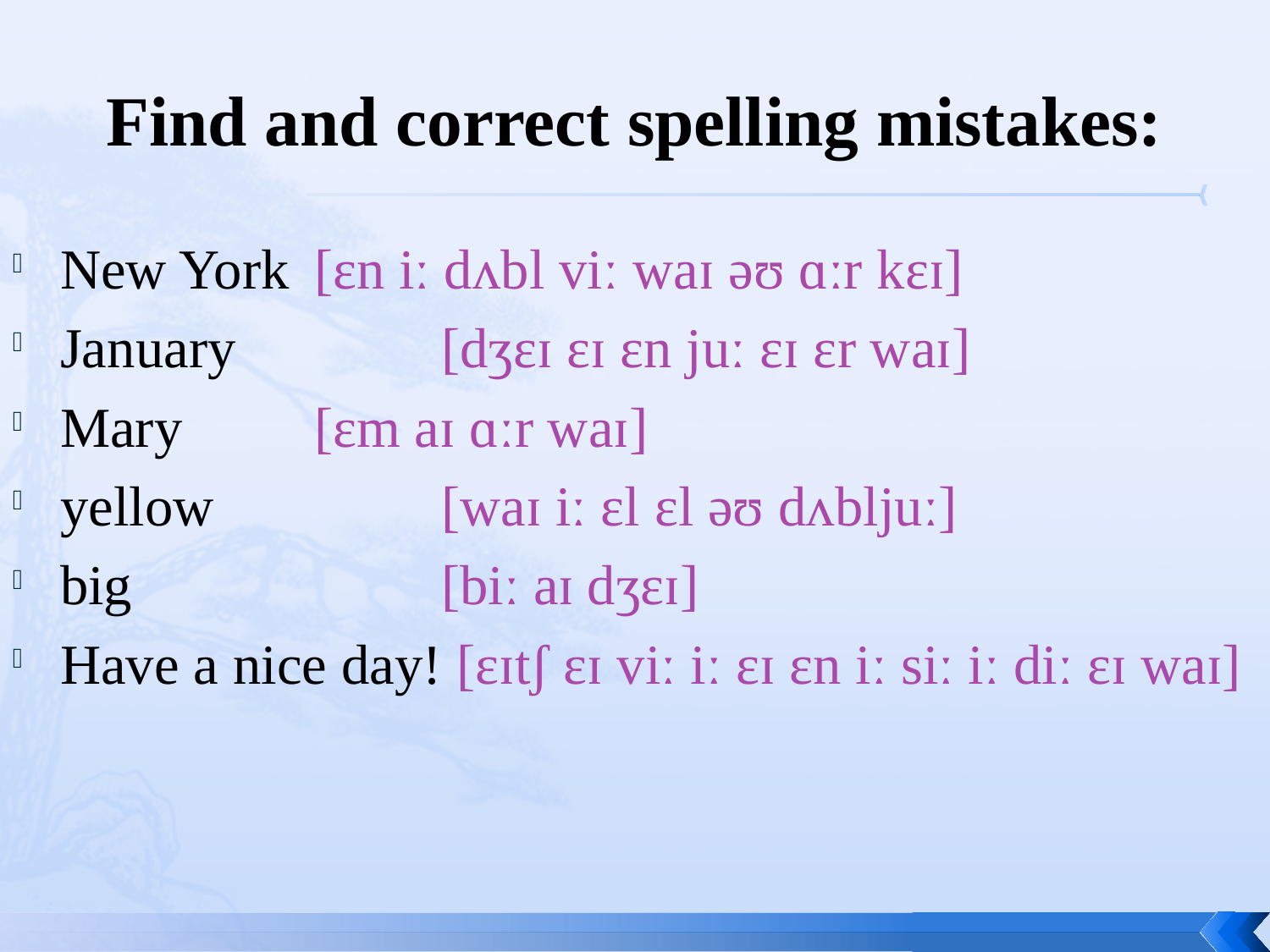

# Find and correct spelling mistakes:
New York	[ɛn iː dʌbl viː waɪ əʊ ɑːr kɛɪ]
January		[dʒɛɪ ɛɪ ɛn juː ɛɪ ɛr waɪ]
Mary		[ɛm aɪ ɑːr waɪ]
yellow		[waɪ iː ɛl ɛl əʊ dʌbljuː]
big			[biː aɪ dʒɛɪ]
Have a nice day! [ɛɪtʃ ɛɪ viː iː ɛɪ ɛn iː siː iː diː ɛɪ waɪ]